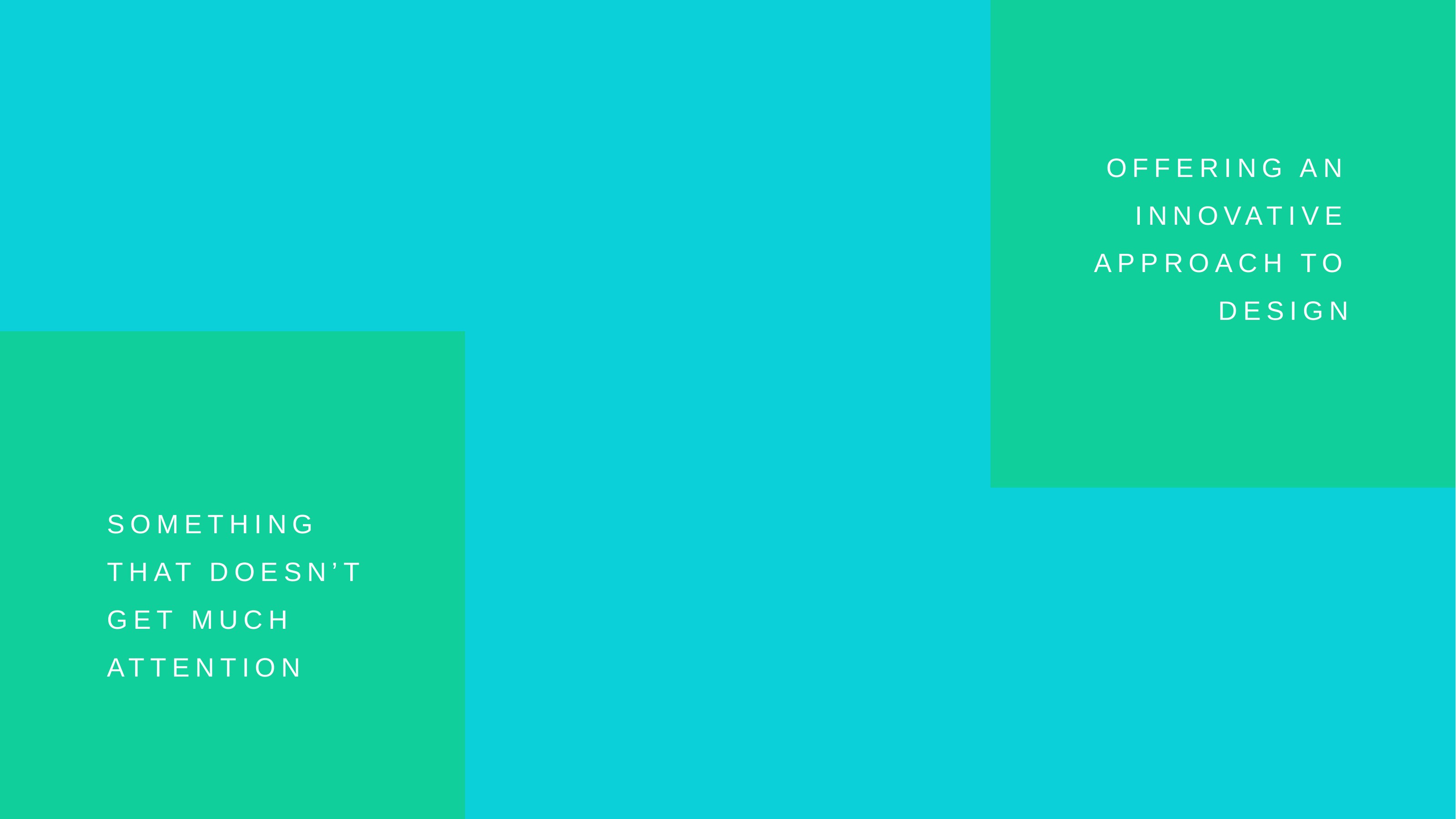

OFFERING AN INNOVATIVE APPROACH TO DESIGN

SOMETHING THAT DOESN’T GET MUCH ATTENTION